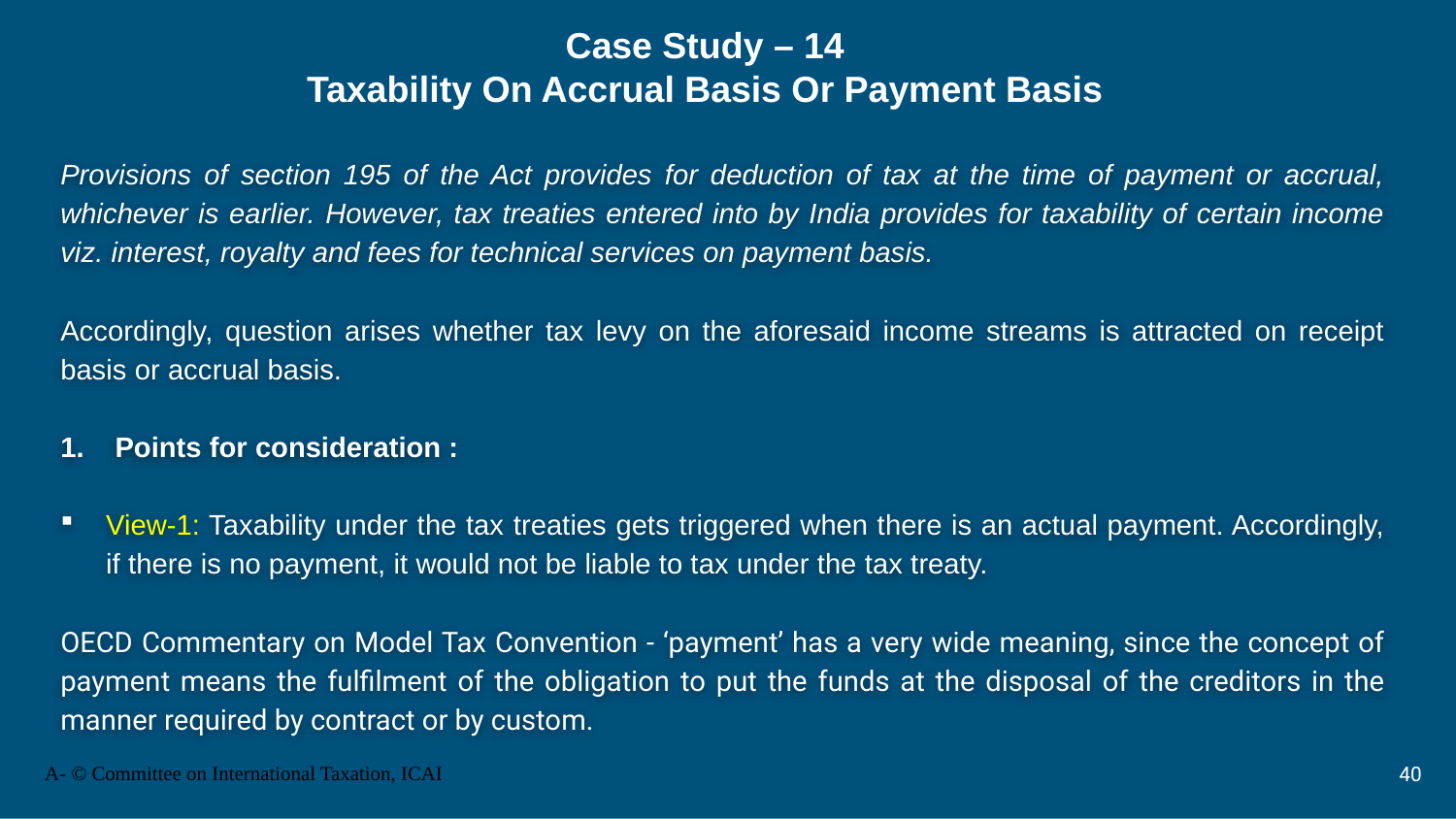

# Case Study – 14 Taxability On Accrual Basis Or Payment Basis
Provisions of section 195 of the Act provides for deduction of tax at the time of payment or accrual, whichever is earlier. However, tax treaties entered into by India provides for taxability of certain income viz. interest, royalty and fees for technical services on payment basis.

Accordingly, question arises whether tax levy on the aforesaid income streams is attracted on receipt basis or accrual basis.

Points for consideration :

View-1: Taxability under the tax treaties gets triggered when there is an actual payment. Accordingly, if there is no payment, it would not be liable to tax under the tax treaty.

OECD Commentary on Model Tax Convention - ‘payment’ has a very wide meaning, since the concept of payment means the fulfilment of the obligation to put the funds at the disposal of the creditors in the manner required by contract or by custom.

40
A- © Committee on International Taxation, ICAI